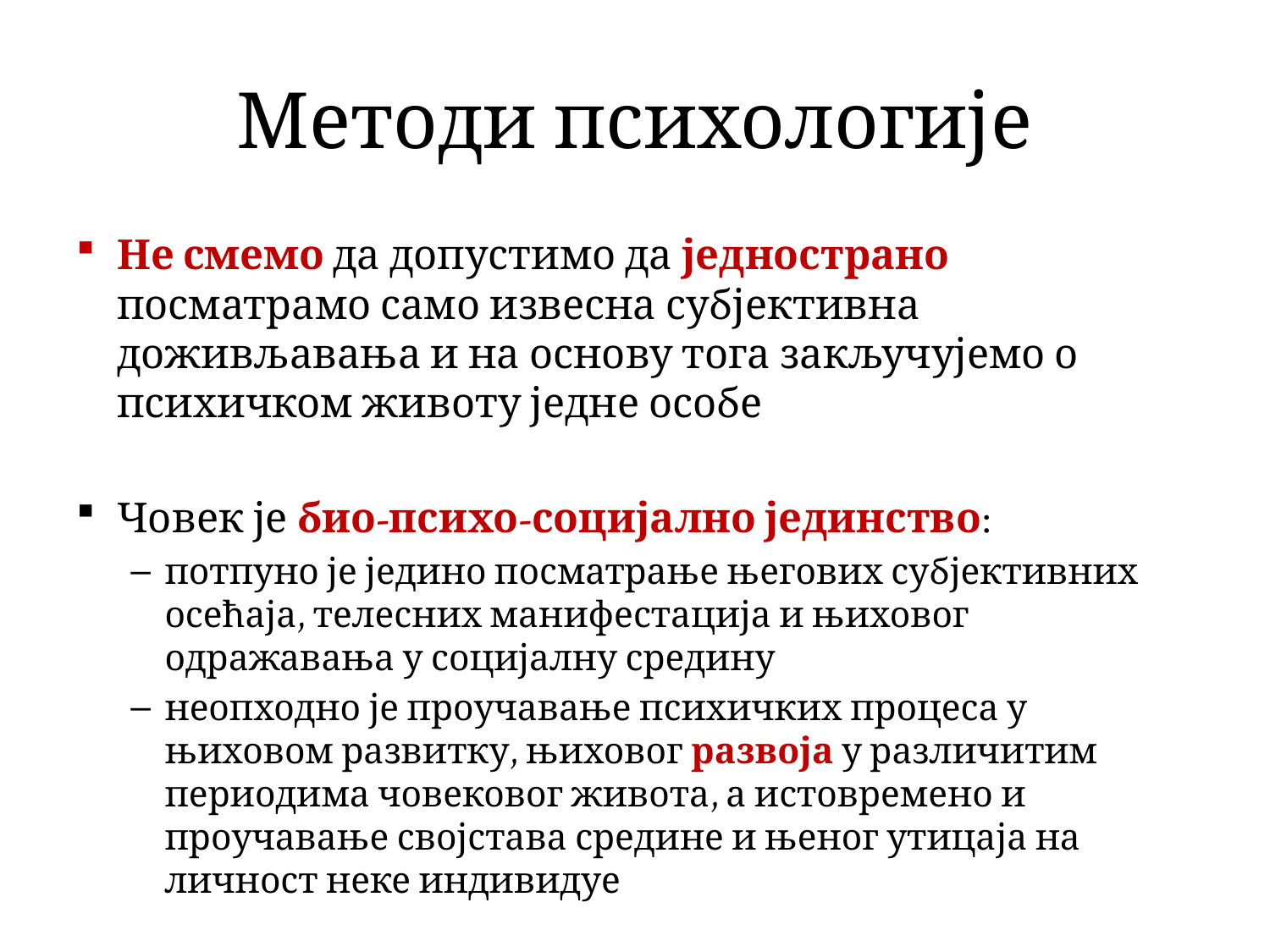

# Методи психологије
Не смемо да допустимо да једнострано посматрамо само извесна субјективна доживљавања и на основу тога закључујемо о психичком животу једне особе

Човек је био-психо-социјално јединство:
потпуно је једино посматрање његових субјективних осећаја, телесних манифестација и њиховог одражавања у социјалну средину
неопходно је проучавање психичких процеса у њиховом развитку, њиховог развоја у различитим периодима човековог живота, а истовремено и проучавање својстава средине и њеног утицаја на личност неке индивидуе